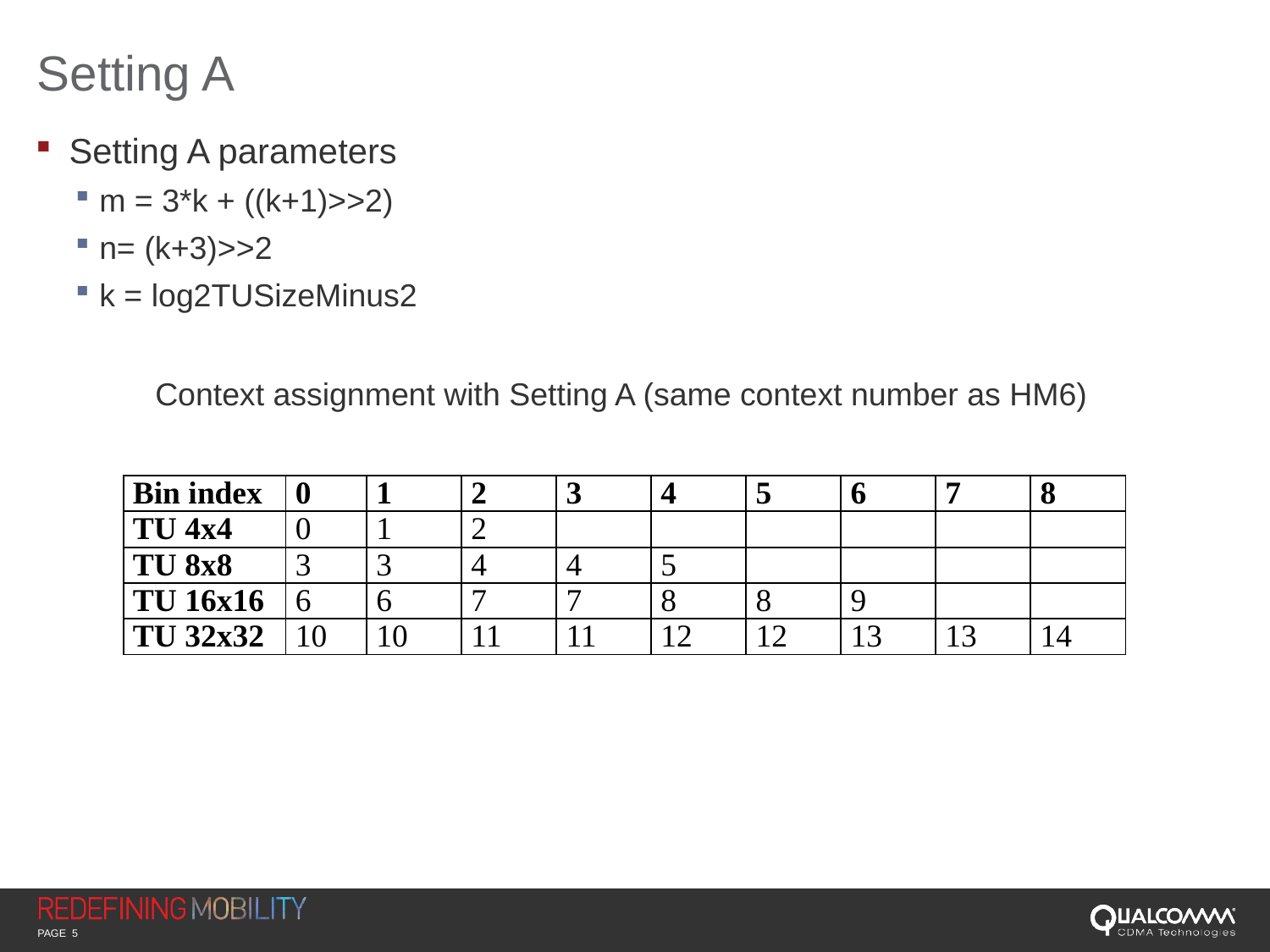

# Setting A
 Setting A parameters
m = 3*k + ((k+1)>>2)
n= (k+3)>>2
k = log2TUSizeMinus2

         Context assignment with Setting A (same context number as HM6)
| Bin index | 0 | 1 | 2 | 3 | 4 | 5 | 6 | 7 | 8 |
| --- | --- | --- | --- | --- | --- | --- | --- | --- | --- |
| TU 4x4 | 0 | 1 | 2 |  |  |  |  |  |  |
| TU 8x8 | 3 | 3 | 4 | 4 | 5 |  |  |  |  |
| TU 16x16 | 6 | 6 | 7 | 7 | 8 | 8 | 9 |  |  |
| TU 32x32 | 10 | 10 | 11 | 11 | 12 | 12 | 13 | 13 | 14 |